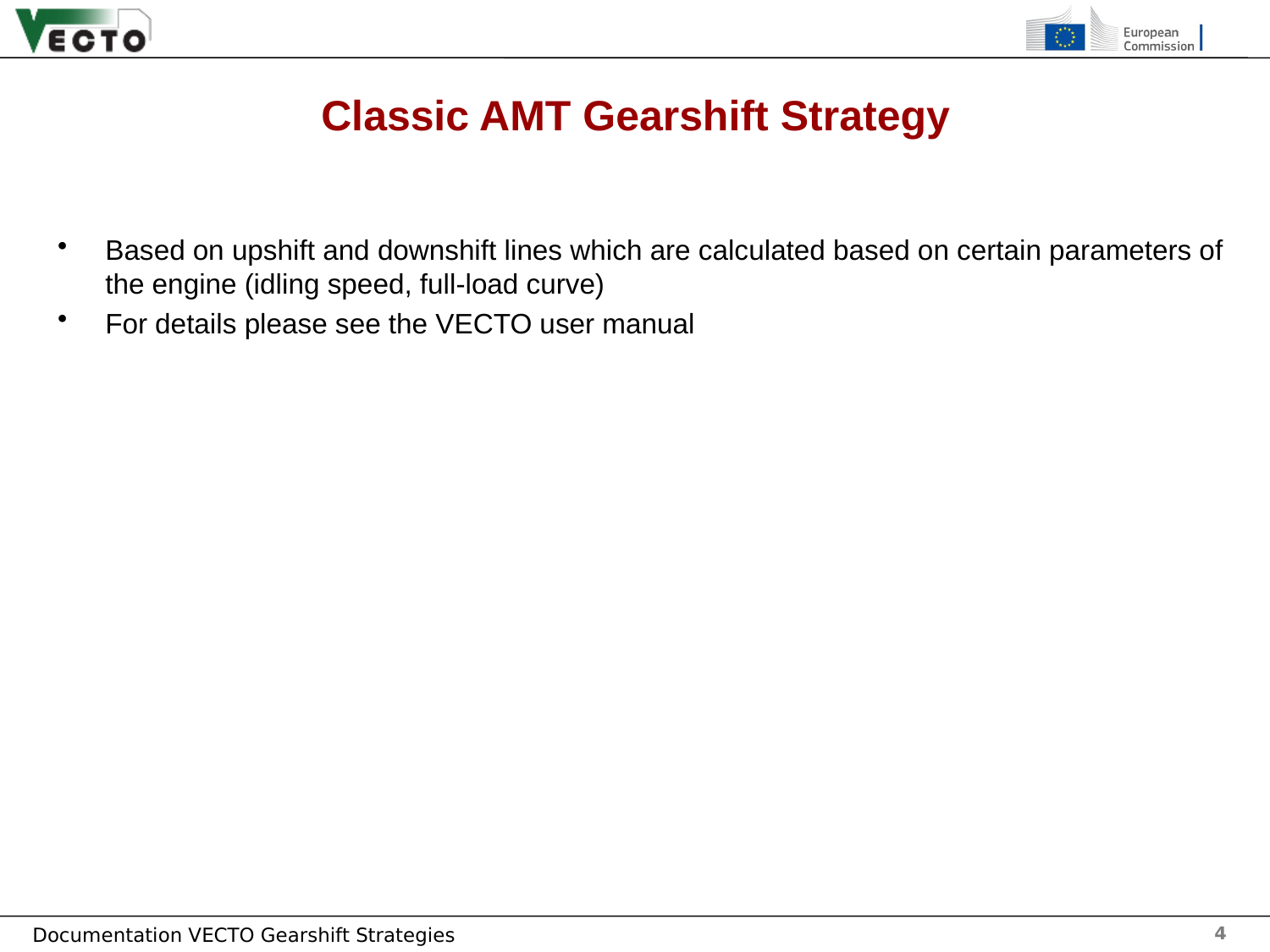

# Classic AMT Gearshift Strategy
Based on upshift and downshift lines which are calculated based on certain parameters of the engine (idling speed, full-load curve)
For details please see the VECTO user manual